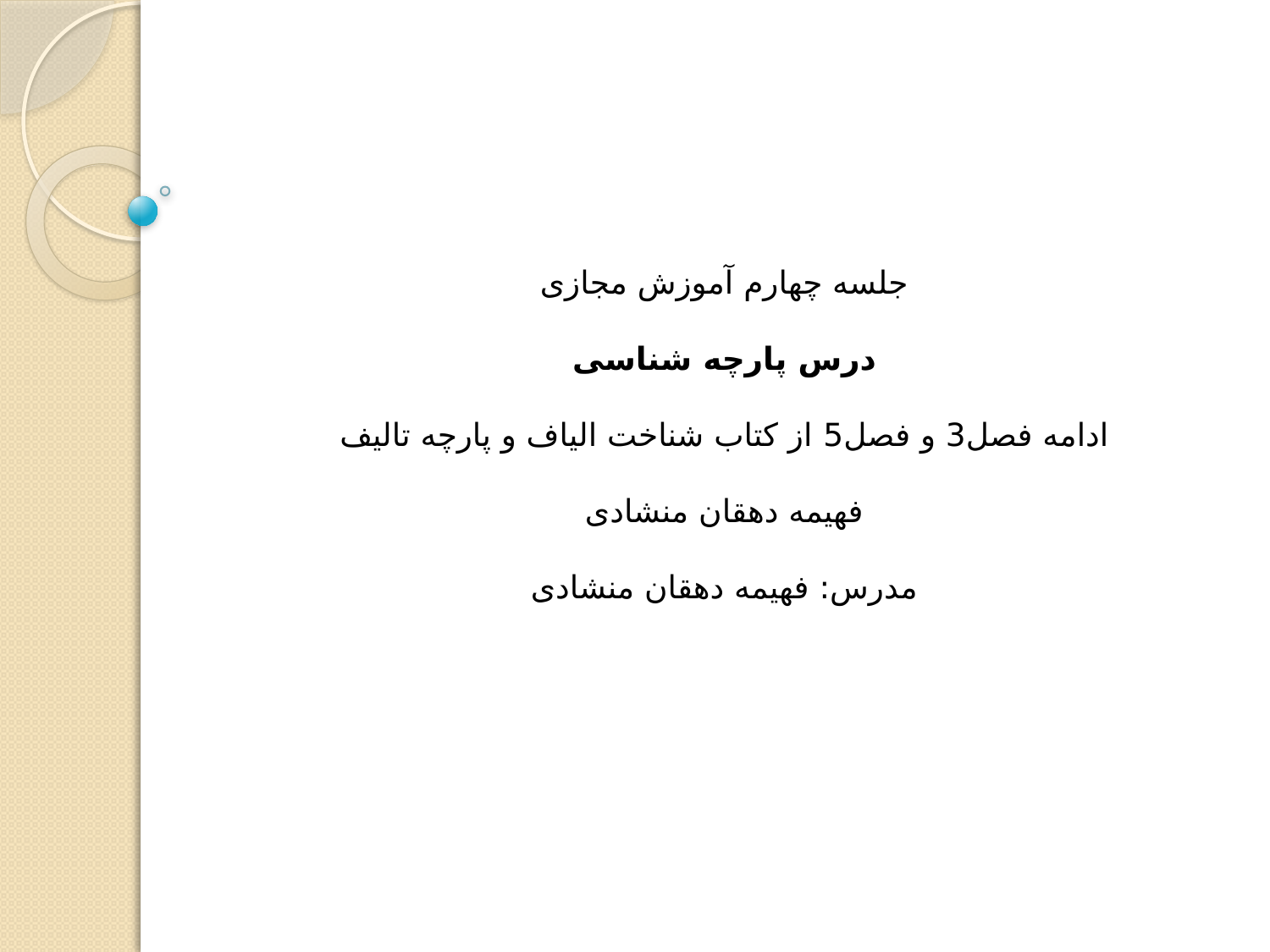

جلسه چهارم آموزش مجازی
درس پارچه شناسی
ادامه فصل3 و فصل5 از کتاب شناخت الیاف و پارچه تالیف فهیمه دهقان منشادی
مدرس: فهیمه دهقان منشادی